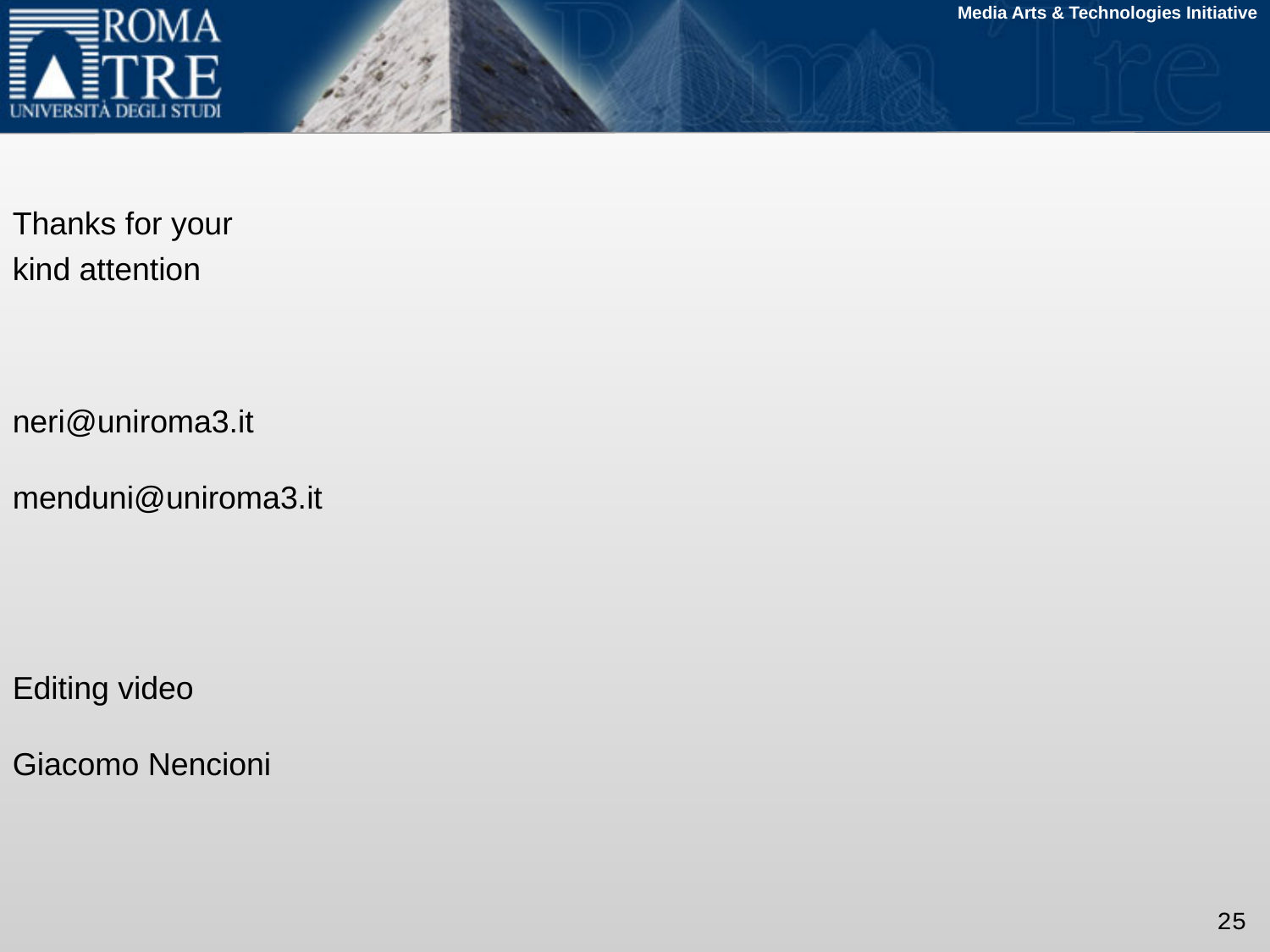

#
Thanks for your
kind attention

neri@uniroma3.it

menduni@uniroma3.it

Editing video

Giacomo Nencioni